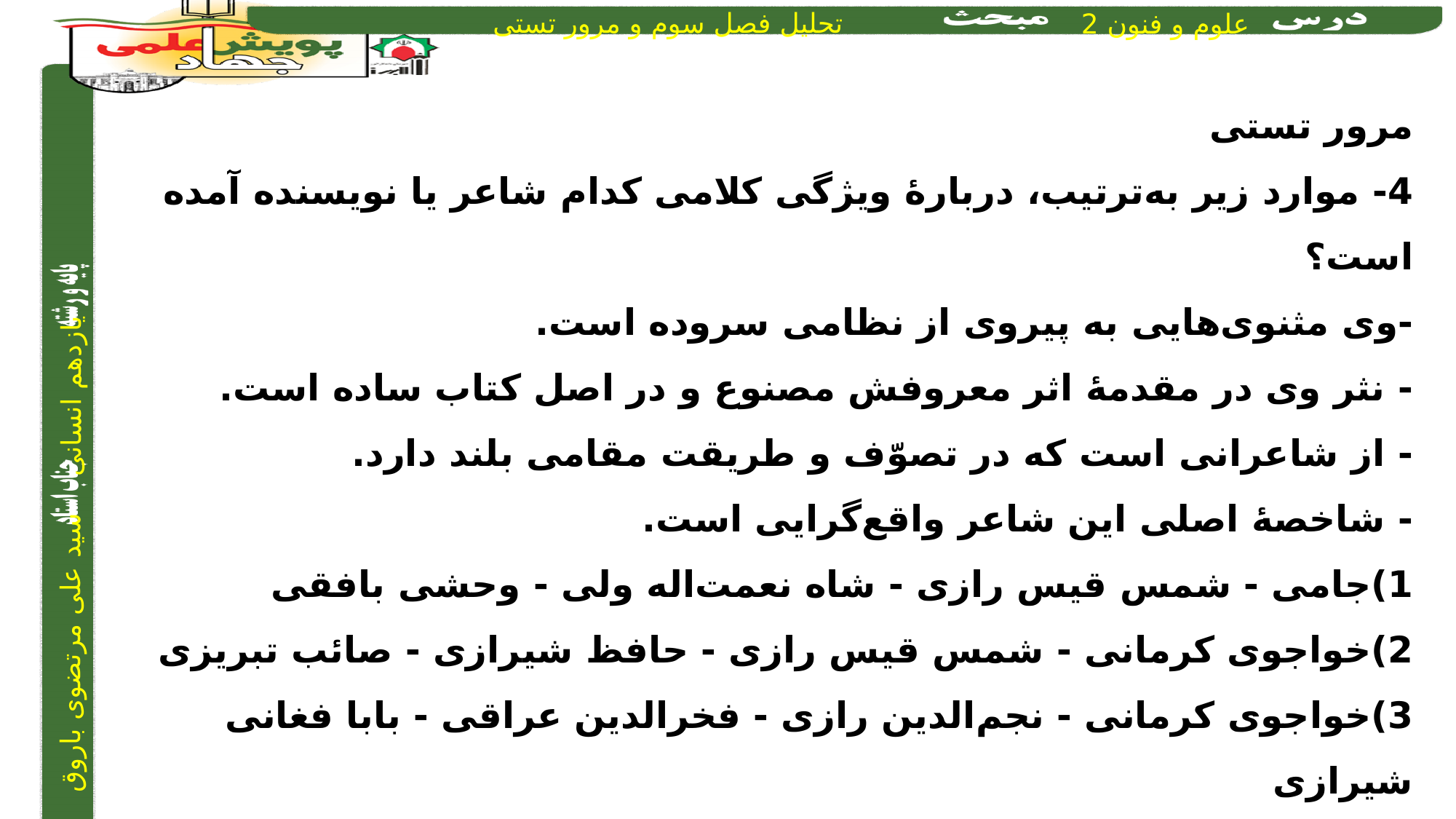

مرور تستی
4- موارد زیر به‌ترتیب، دربارۀ ویژگی کلامی کدام شاعر یا نویسنده آمده است؟
-	وی مثنوی‌هایی به پیروی از نظامی سروده است.
-	 نثر وی در مقدمۀ اثر معروفش مصنوع و در اصل کتاب ساده است.
-	 از شاعرانی است که در تصوّف و طریقت مقامی بلند دارد.
-	 شاخصۀ اصلی این شاعر واقع‌گرایی است.
1)	جامی - شمس قیس رازی - شاه نعمت‌اله ولی - وحشی بافقی
2)	خواجوی کرمانی - شمس قیس رازی - حافظ شیرازی - صائب تبریزی
3)	خواجوی کرمانی - نجم‌الدین رازی - فخرالدین عراقی - بابا فغانی شیرازی
4)	سلمان ساوجی - خواجه رشیدالدین فضل‌الله همدانی - مولوی - وحشی بافقی
1